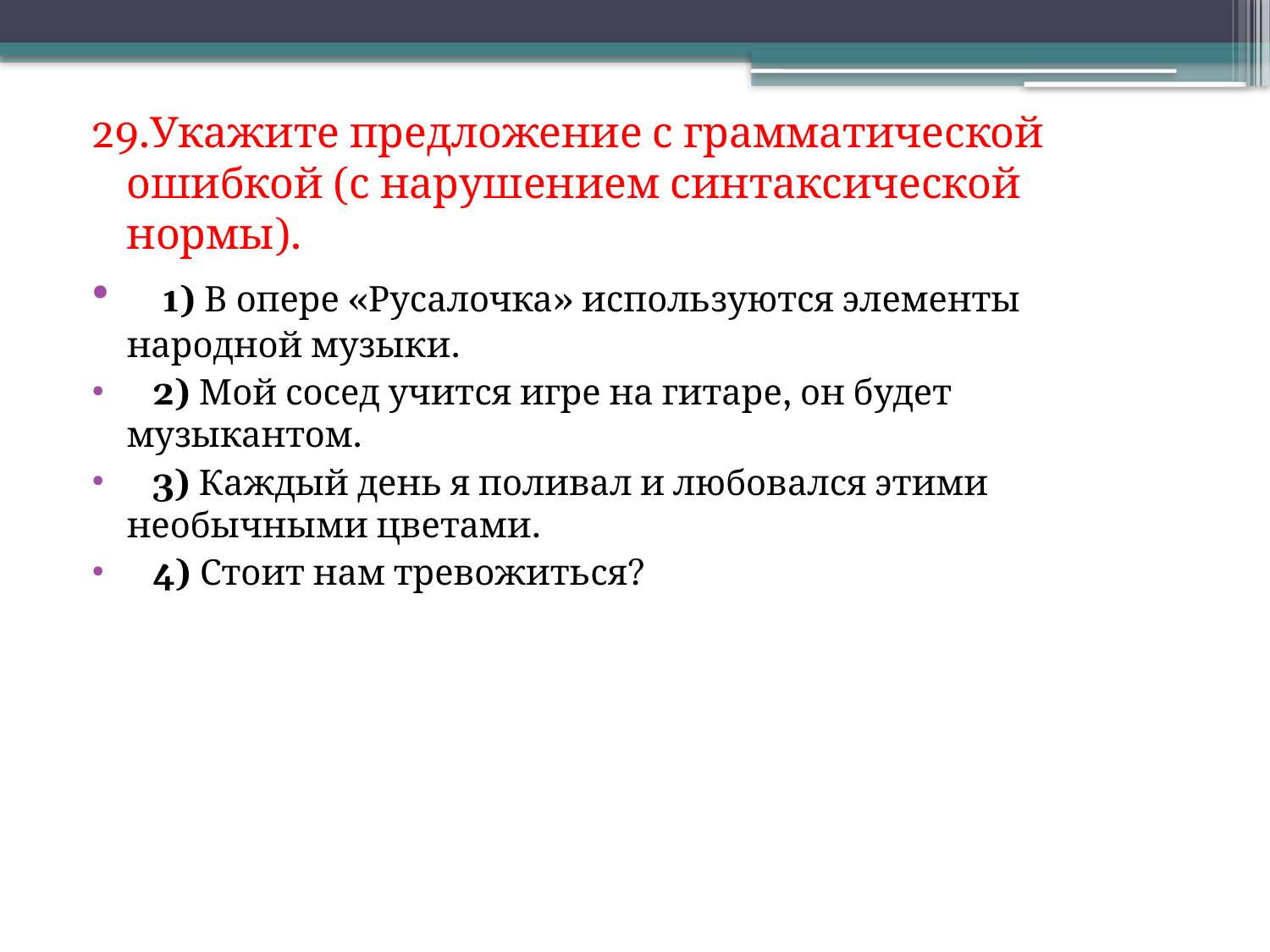

29.Укажите предложение с грамматической ошибкой (с нарушением синтаксической нормы).
   1) В опере «Русалочка» используются элементы народной музыки.
   2) Мой сосед учится игре на гитаре, он будет музыкантом.
   3) Каждый день я поливал и любовался этими необычными цветами.
   4) Стоит нам тревожиться?